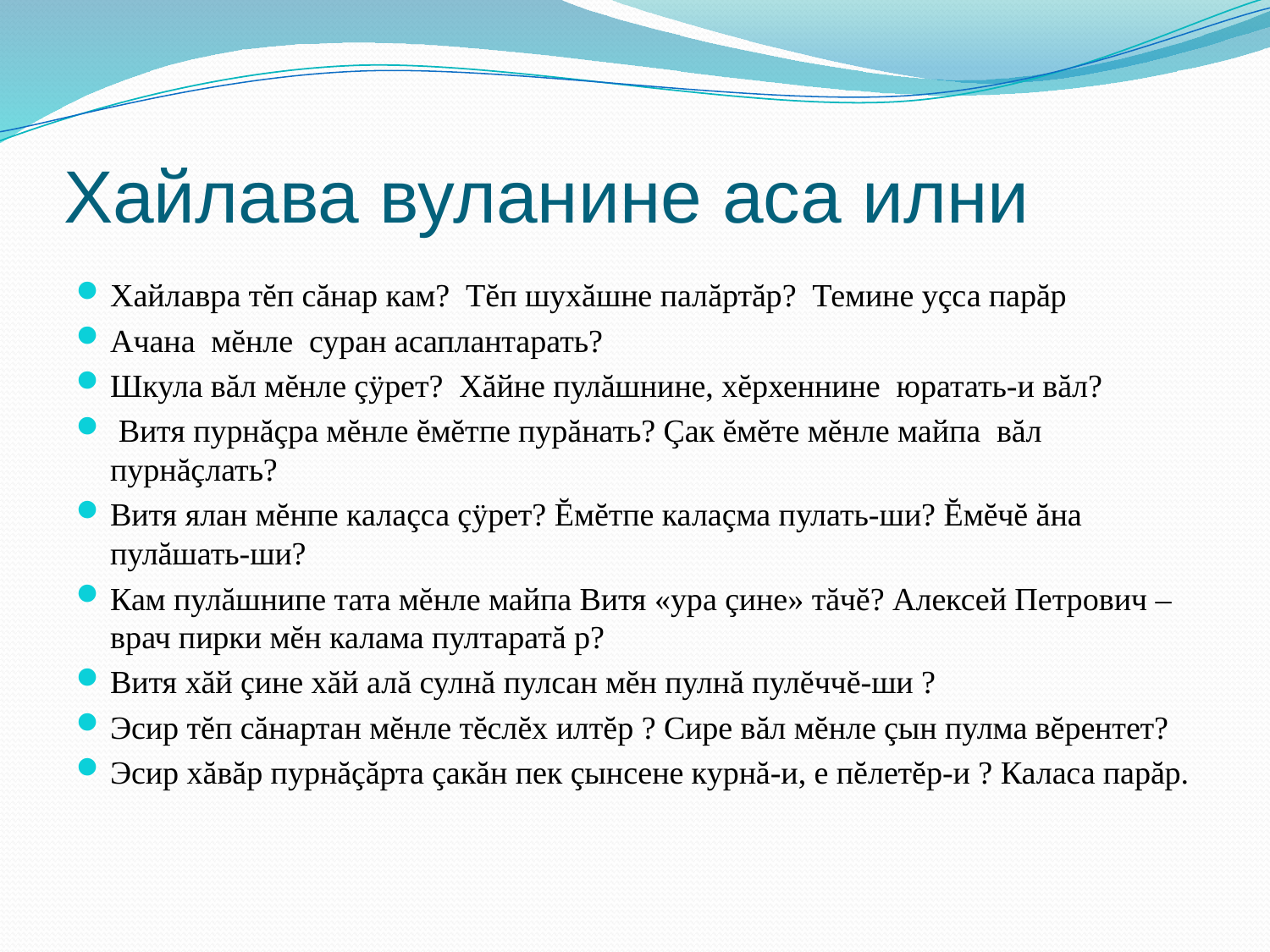

# Хайлава вуланине аса илни
Хайлавра тĕп сăнар кам?  Тĕп шухăшне палăртăр?  Темине уçса парăр
Ачана  мĕнле  суран асаплантарать?
Шкула вăл мĕнле çÿрет?  Хăйне пулăшнине, хĕрхеннине  юратать-и вăл?
 Витя пурнăçра мĕнле ĕмĕтпе пурăнать? Çак ĕмĕте мĕнле майпа  вăл пурнăçлать?
Витя ялан мĕнпе калаçса çÿрет? Ĕмĕтпе калаçма пулать-ши? Ĕмĕчĕ ăна пулăшать-ши?
Кам пулăшнипе тата мĕнле майпа Витя «ура çине» тăчĕ? Алексей Петрович –врач пирки мĕн калама пултаратă р?
Витя хăй çине хăй алă сулнă пулсан мĕн пулнă пулĕччĕ-ши ?
Эсир тĕп сăнартан мĕнле тĕслĕх илтĕр ? Сире вăл мĕнле çын пулма вĕрентет?
Эсир хăвăр пурнăçăрта çакăн пек çынсене курнă-и, е пĕлетĕр-и ? Каласа парăр.